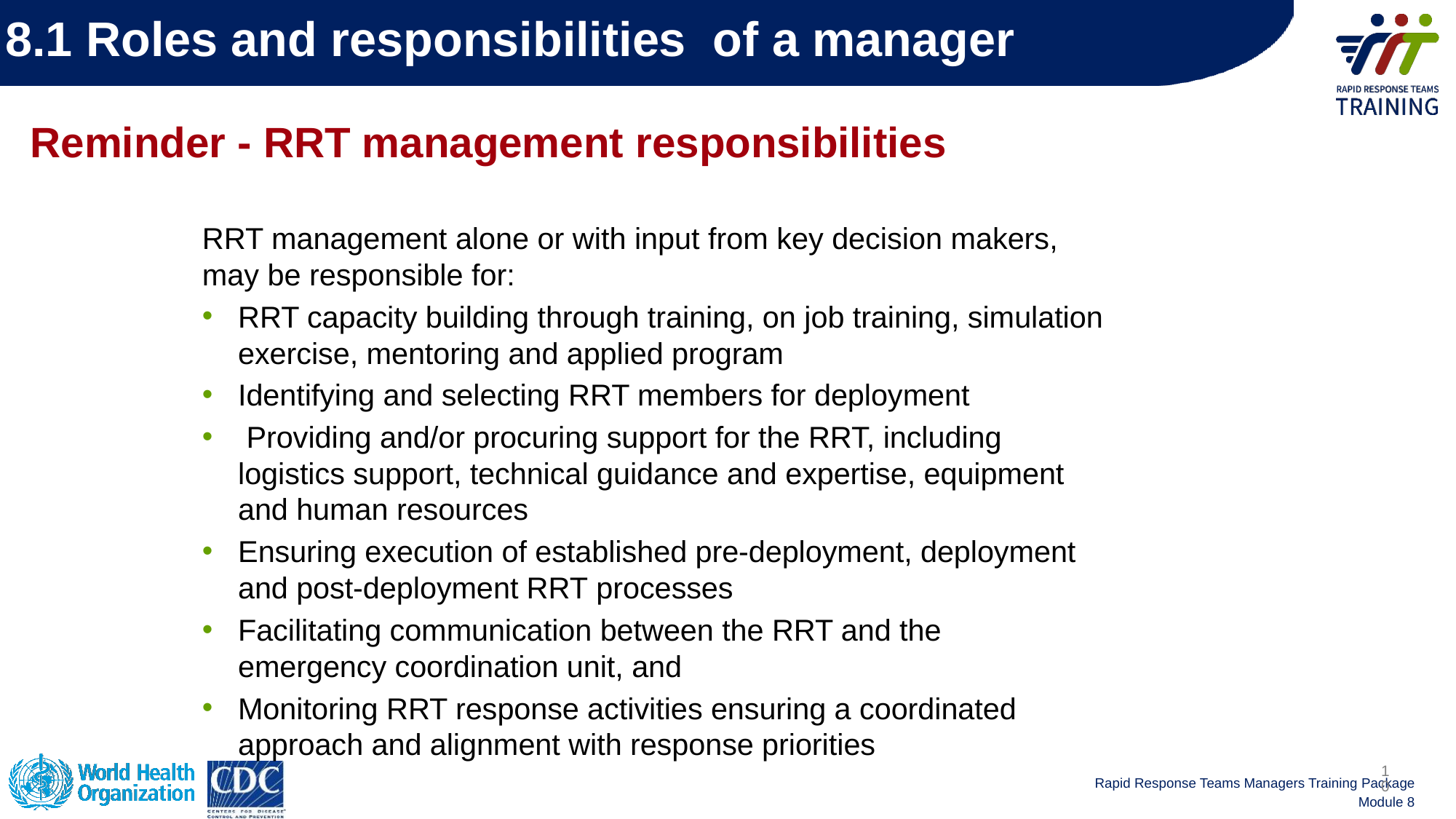

8.1 Roles and responsibilities  of a manager
# Reminder - RRT management responsibilities
RRT management alone or with input from key decision makers, may be responsible for:
RRT capacity building through training, on job training, simulation exercise, mentoring and applied program
Identifying and selecting RRT members for deployment
 Providing and/or procuring support for the RRT, including logistics support, technical guidance and expertise, equipment and human resources
Ensuring execution of established pre-deployment, deployment and post-deployment RRT processes
Facilitating communication between the RRT and the emergency coordination unit, and
Monitoring RRT response activities ensuring a coordinated approach and alignment with response priorities
10